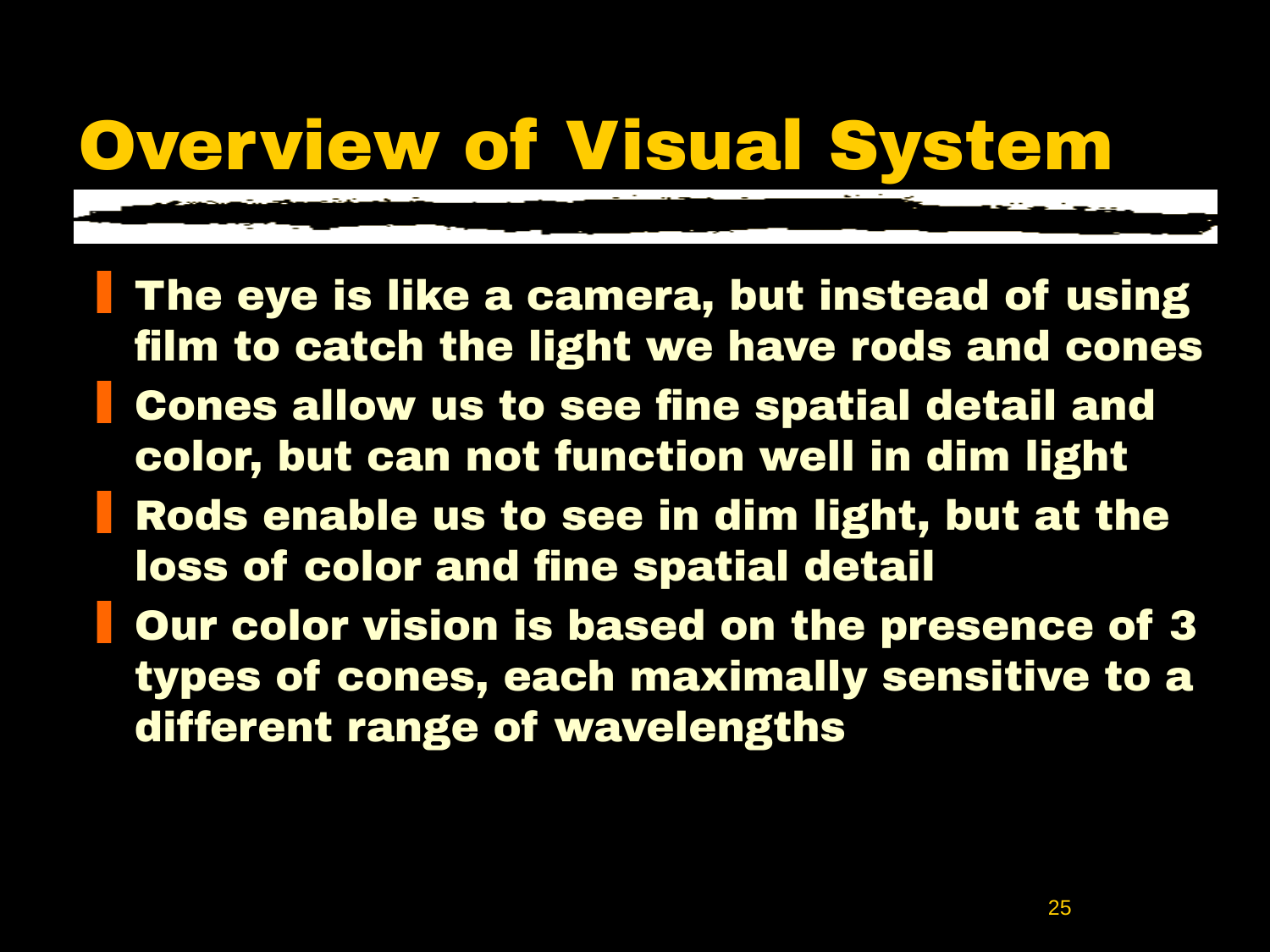

# Overview of Visual System
The eye is like a camera, but instead of using film to catch the light we have rods and cones
Cones allow us to see fine spatial detail and color, but can not function well in dim light
Rods enable us to see in dim light, but at the loss of color and fine spatial detail
Our color vision is based on the presence of 3 types of cones, each maximally sensitive to a different range of wavelengths